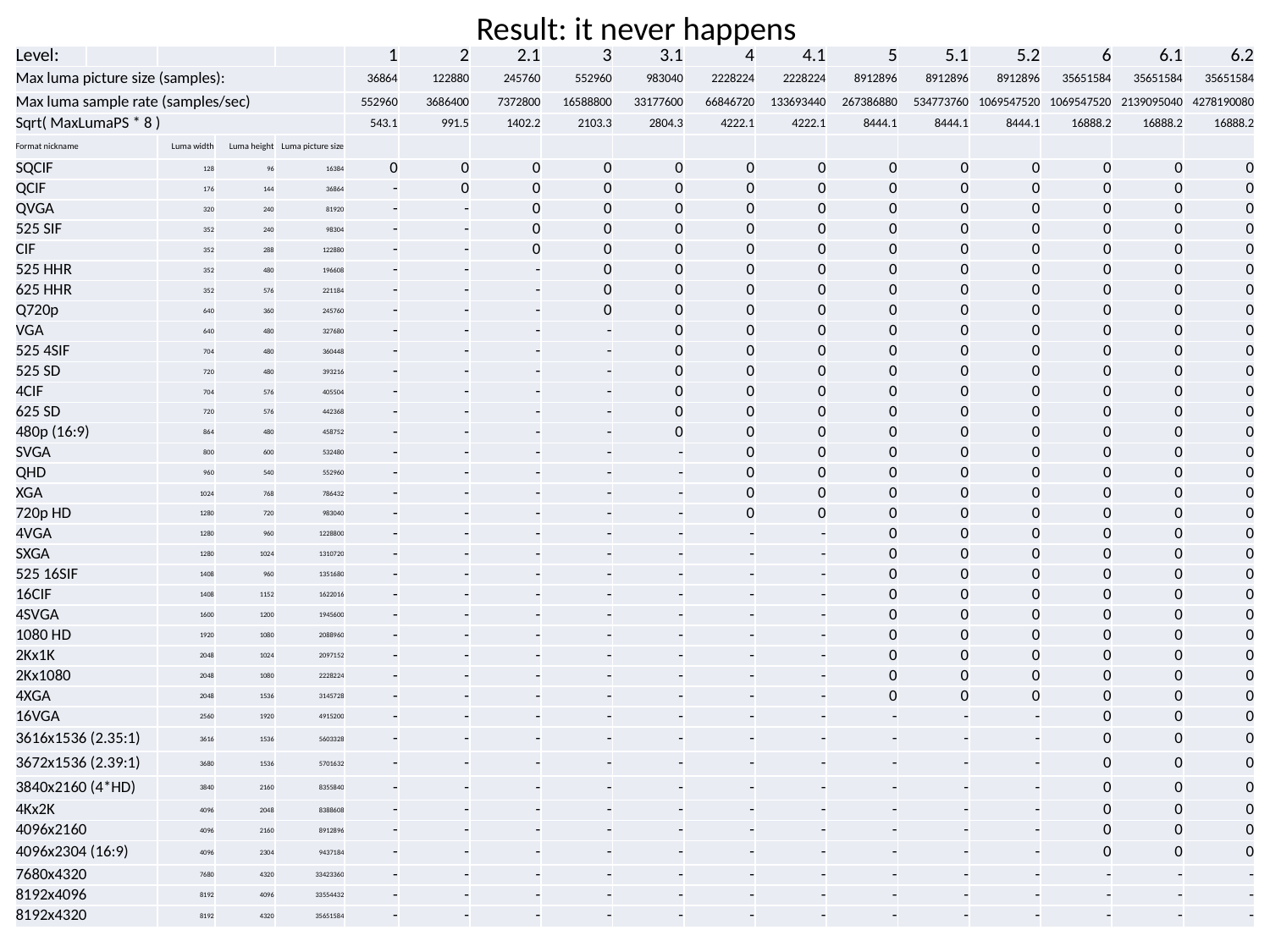

# Result: it never happens
| Level: |  |  |  |  | 1 | 2 | 2.1 | 3 | 3.1 | 4 | 4.1 | 5 | 5.1 | 5.2 | 6 | 6.1 | 6.2 |
| --- | --- | --- | --- | --- | --- | --- | --- | --- | --- | --- | --- | --- | --- | --- | --- | --- | --- |
| Max luma picture size (samples): |  |  |  |  | 36864 | 122880 | 245760 | 552960 | 983040 | 2228224 | 2228224 | 8912896 | 8912896 | 8912896 | 35651584 | 35651584 | 35651584 |
| Max luma sample rate (samples/sec) |  |  |  |  | 552960 | 3686400 | 7372800 | 16588800 | 33177600 | 66846720 | 133693440 | 267386880 | 534773760 | 1069547520 | 1069547520 | 2139095040 | 4278190080 |
| Sqrt( MaxLumaPS \* 8 ) |  |  |  |  | 543.1 | 991.5 | 1402.2 | 2103.3 | 2804.3 | 4222.1 | 4222.1 | 8444.1 | 8444.1 | 8444.1 | 16888.2 | 16888.2 | 16888.2 |
| Format nickname |  | Luma width | Luma height | Luma picture size |  |  |  |  |  |  |  |  |  |  |  |  |  |
| SQCIF |  | 128 | 96 | 16384 | 0 | 0 | 0 | 0 | 0 | 0 | 0 | 0 | 0 | 0 | 0 | 0 | 0 |
| QCIF |  | 176 | 144 | 36864 | - | 0 | 0 | 0 | 0 | 0 | 0 | 0 | 0 | 0 | 0 | 0 | 0 |
| QVGA |  | 320 | 240 | 81920 | - | - | 0 | 0 | 0 | 0 | 0 | 0 | 0 | 0 | 0 | 0 | 0 |
| 525 SIF |  | 352 | 240 | 98304 | - | - | 0 | 0 | 0 | 0 | 0 | 0 | 0 | 0 | 0 | 0 | 0 |
| CIF |  | 352 | 288 | 122880 | - | - | 0 | 0 | 0 | 0 | 0 | 0 | 0 | 0 | 0 | 0 | 0 |
| 525 HHR |  | 352 | 480 | 196608 | - | - | - | 0 | 0 | 0 | 0 | 0 | 0 | 0 | 0 | 0 | 0 |
| 625 HHR |  | 352 | 576 | 221184 | - | - | - | 0 | 0 | 0 | 0 | 0 | 0 | 0 | 0 | 0 | 0 |
| Q720p |  | 640 | 360 | 245760 | - | - | - | 0 | 0 | 0 | 0 | 0 | 0 | 0 | 0 | 0 | 0 |
| VGA |  | 640 | 480 | 327680 | - | - | - | - | 0 | 0 | 0 | 0 | 0 | 0 | 0 | 0 | 0 |
| 525 4SIF |  | 704 | 480 | 360448 | - | - | - | - | 0 | 0 | 0 | 0 | 0 | 0 | 0 | 0 | 0 |
| 525 SD |  | 720 | 480 | 393216 | - | - | - | - | 0 | 0 | 0 | 0 | 0 | 0 | 0 | 0 | 0 |
| 4CIF |  | 704 | 576 | 405504 | - | - | - | - | 0 | 0 | 0 | 0 | 0 | 0 | 0 | 0 | 0 |
| 625 SD |  | 720 | 576 | 442368 | - | - | - | - | 0 | 0 | 0 | 0 | 0 | 0 | 0 | 0 | 0 |
| 480p (16:9) |  | 864 | 480 | 458752 | - | - | - | - | 0 | 0 | 0 | 0 | 0 | 0 | 0 | 0 | 0 |
| SVGA |  | 800 | 600 | 532480 | - | - | - | - | - | 0 | 0 | 0 | 0 | 0 | 0 | 0 | 0 |
| QHD |  | 960 | 540 | 552960 | - | - | - | - | - | 0 | 0 | 0 | 0 | 0 | 0 | 0 | 0 |
| XGA |  | 1024 | 768 | 786432 | - | - | - | - | - | 0 | 0 | 0 | 0 | 0 | 0 | 0 | 0 |
| 720p HD |  | 1280 | 720 | 983040 | - | - | - | - | - | 0 | 0 | 0 | 0 | 0 | 0 | 0 | 0 |
| 4VGA |  | 1280 | 960 | 1228800 | - | - | - | - | - | - | - | 0 | 0 | 0 | 0 | 0 | 0 |
| SXGA |  | 1280 | 1024 | 1310720 | - | - | - | - | - | - | - | 0 | 0 | 0 | 0 | 0 | 0 |
| 525 16SIF |  | 1408 | 960 | 1351680 | - | - | - | - | - | - | - | 0 | 0 | 0 | 0 | 0 | 0 |
| 16CIF |  | 1408 | 1152 | 1622016 | - | - | - | - | - | - | - | 0 | 0 | 0 | 0 | 0 | 0 |
| 4SVGA |  | 1600 | 1200 | 1945600 | - | - | - | - | - | - | - | 0 | 0 | 0 | 0 | 0 | 0 |
| 1080 HD |  | 1920 | 1080 | 2088960 | - | - | - | - | - | - | - | 0 | 0 | 0 | 0 | 0 | 0 |
| 2Kx1K |  | 2048 | 1024 | 2097152 | - | - | - | - | - | - | - | 0 | 0 | 0 | 0 | 0 | 0 |
| 2Kx1080 |  | 2048 | 1080 | 2228224 | - | - | - | - | - | - | - | 0 | 0 | 0 | 0 | 0 | 0 |
| 4XGA |  | 2048 | 1536 | 3145728 | - | - | - | - | - | - | - | 0 | 0 | 0 | 0 | 0 | 0 |
| 16VGA |  | 2560 | 1920 | 4915200 | - | - | - | - | - | - | - | - | - | - | 0 | 0 | 0 |
| 3616x1536 (2.35:1) |  | 3616 | 1536 | 5603328 | - | - | - | - | - | - | - | - | - | - | 0 | 0 | 0 |
| 3672x1536 (2.39:1) |  | 3680 | 1536 | 5701632 | - | - | - | - | - | - | - | - | - | - | 0 | 0 | 0 |
| 3840x2160 (4\*HD) |  | 3840 | 2160 | 8355840 | - | - | - | - | - | - | - | - | - | - | 0 | 0 | 0 |
| 4Kx2K |  | 4096 | 2048 | 8388608 | - | - | - | - | - | - | - | - | - | - | 0 | 0 | 0 |
| 4096x2160 |  | 4096 | 2160 | 8912896 | - | - | - | - | - | - | - | - | - | - | 0 | 0 | 0 |
| 4096x2304 (16:9) |  | 4096 | 2304 | 9437184 | - | - | - | - | - | - | - | - | - | - | 0 | 0 | 0 |
| 7680x4320 |  | 7680 | 4320 | 33423360 | - | - | - | - | - | - | - | - | - | - | - | - | - |
| 8192x4096 |  | 8192 | 4096 | 33554432 | - | - | - | - | - | - | - | - | - | - | - | - | - |
| 8192x4320 |  | 8192 | 4320 | 35651584 | - | - | - | - | - | - | - | - | - | - | - | - | - |